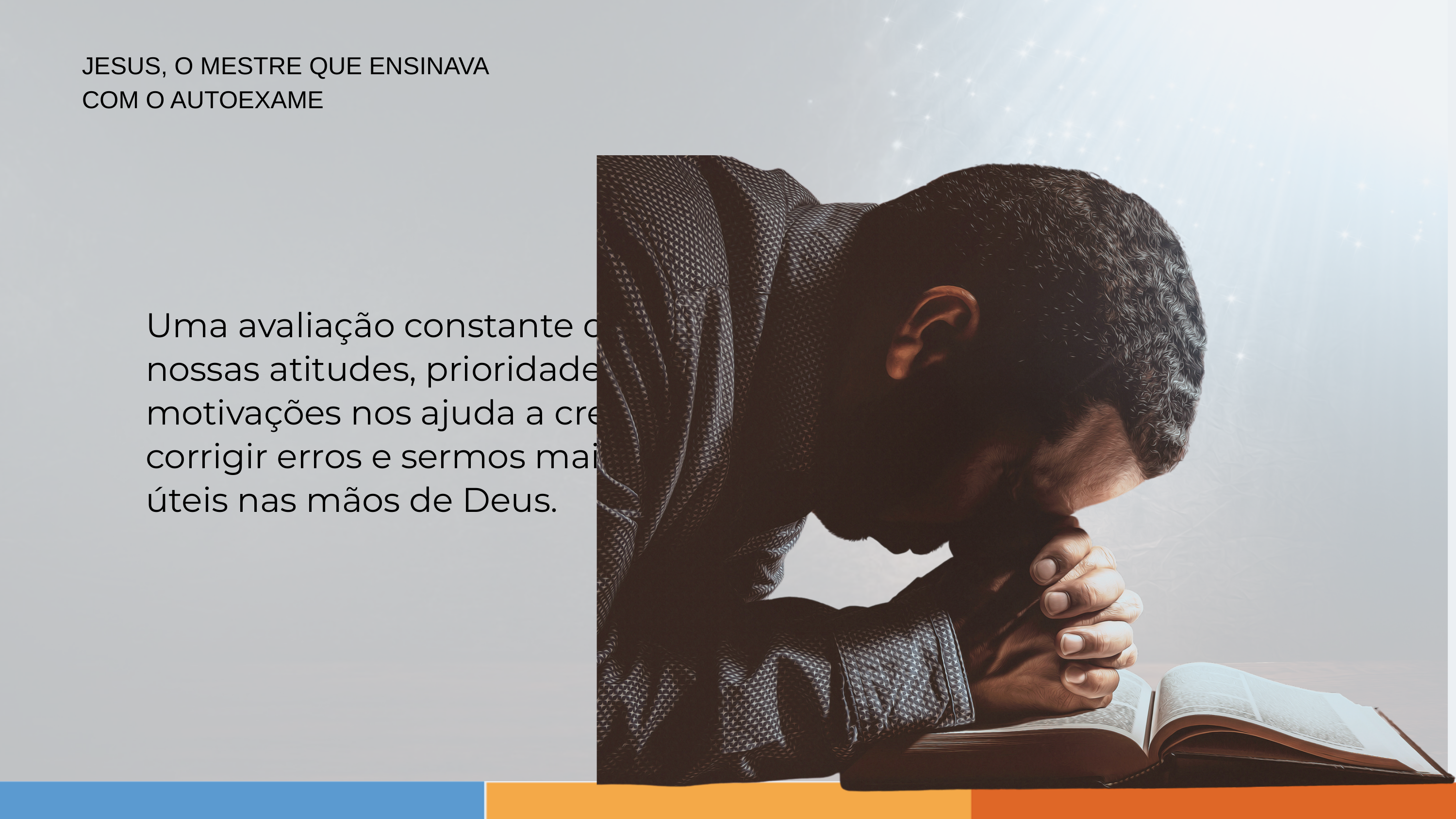

JESUS, O MESTRE QUE ENSINAVA
COM O AUTOEXAME

Uma avaliação constante de nossas atitudes, prioridades e motivações nos ajuda a crescer, corrigir erros e sermos mais úteis nas mãos de Deus.